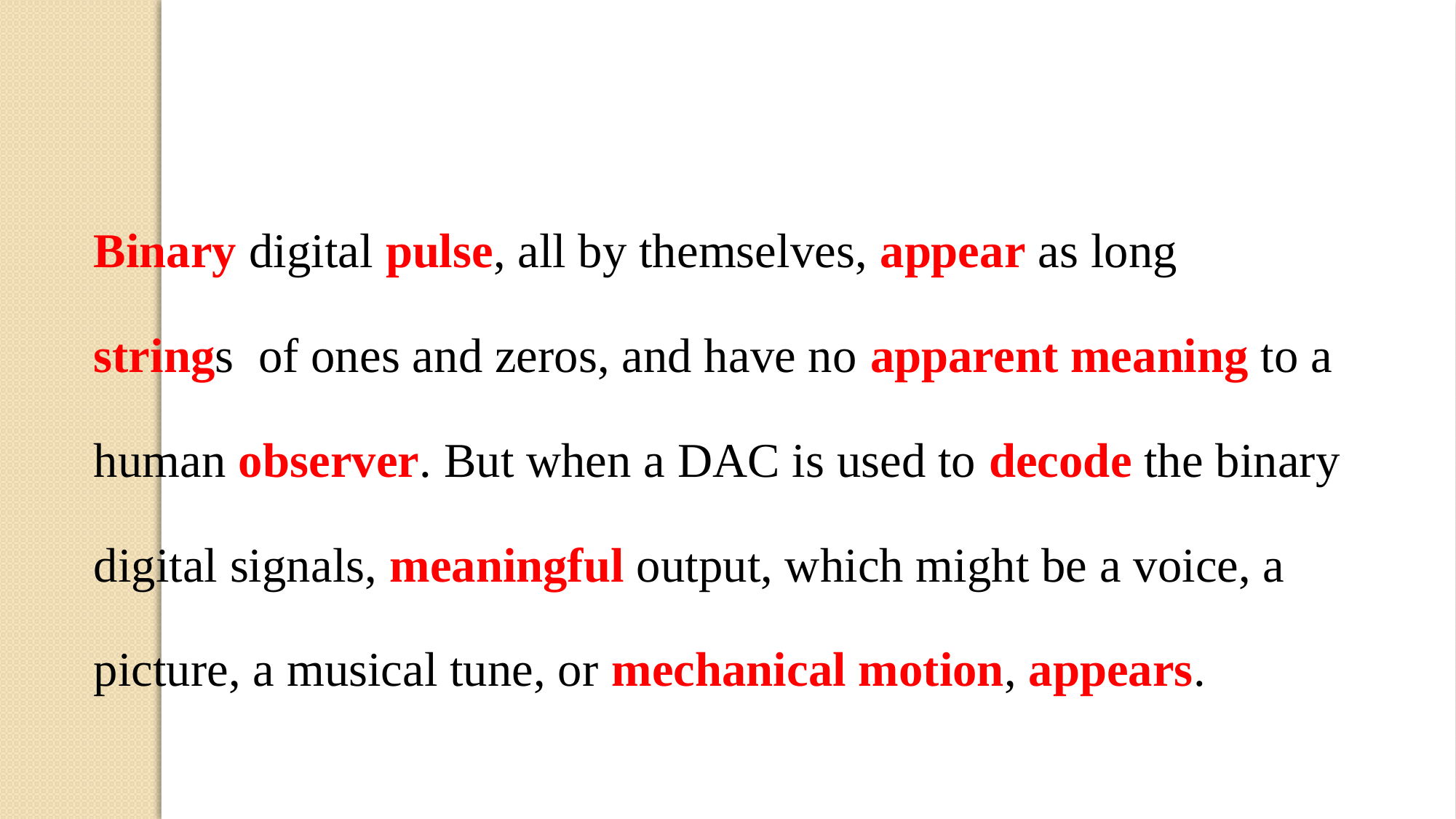

Binary digital pulse, all by themselves, appear as long

strings  of ones and zeros, and have no apparent meaning to a

human observer. But when a DAC is used to decode the binary

digital signals, meaningful output, which might be a voice, a

picture, a musical tune, or mechanical motion, appears.